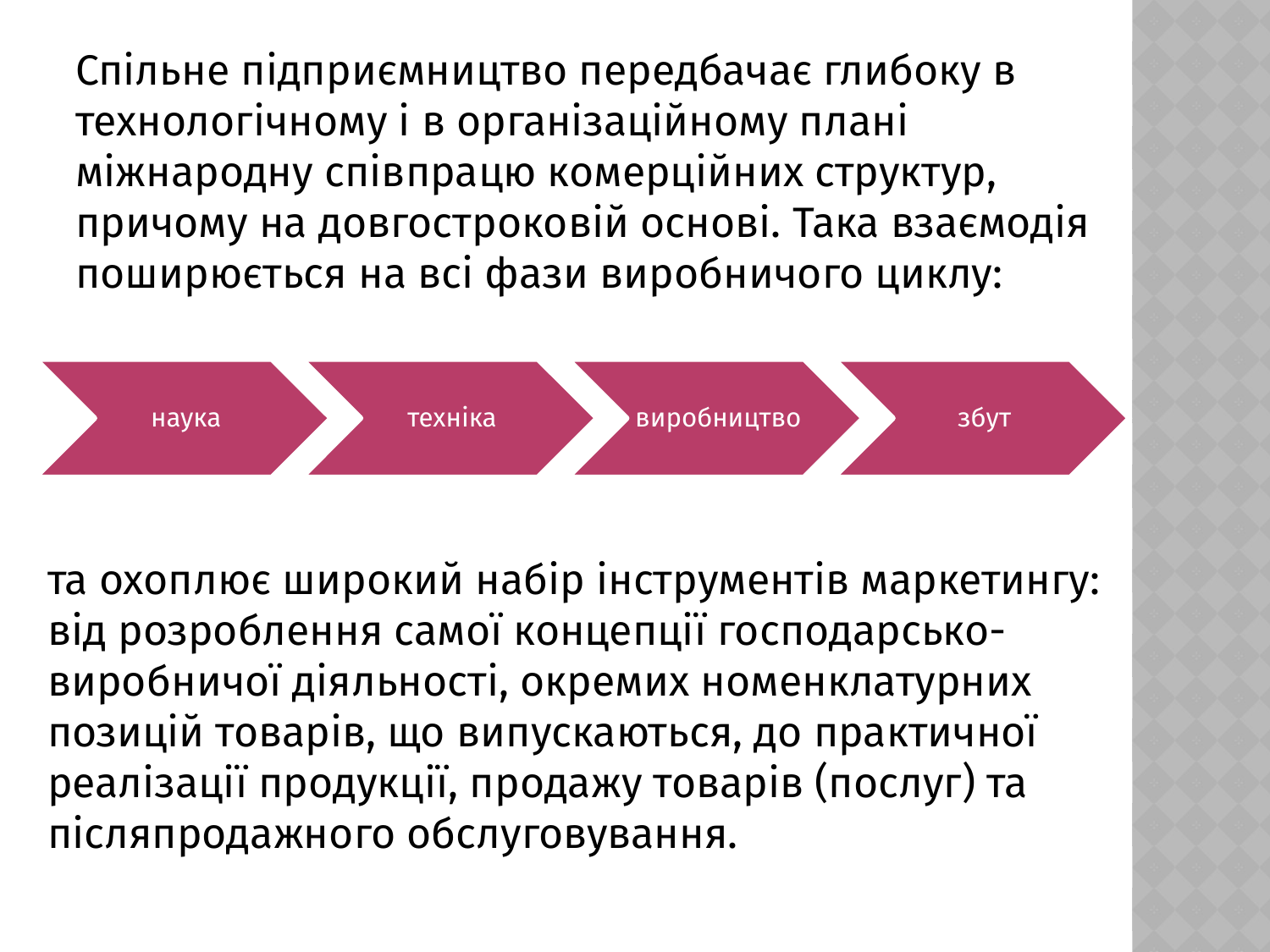

Спільне підприємництво передбачає глибоку в технологічному і в організаційному плані міжнародну співпрацю комерційних структур, причому на довгостроковій основі. Така взаємодія поширюється на всі фази виробничого циклу:
наука
техніка
виробництво
збут
та охоплює широкий набір інструментів маркетингу: від розроблення самої концепції господарсько-виробничої діяльності, окремих номенклатурних позицій товарів, що випускаються, до практичної реалізації продукції, продажу товарів (послуг) та післяпродажного обслуговування.